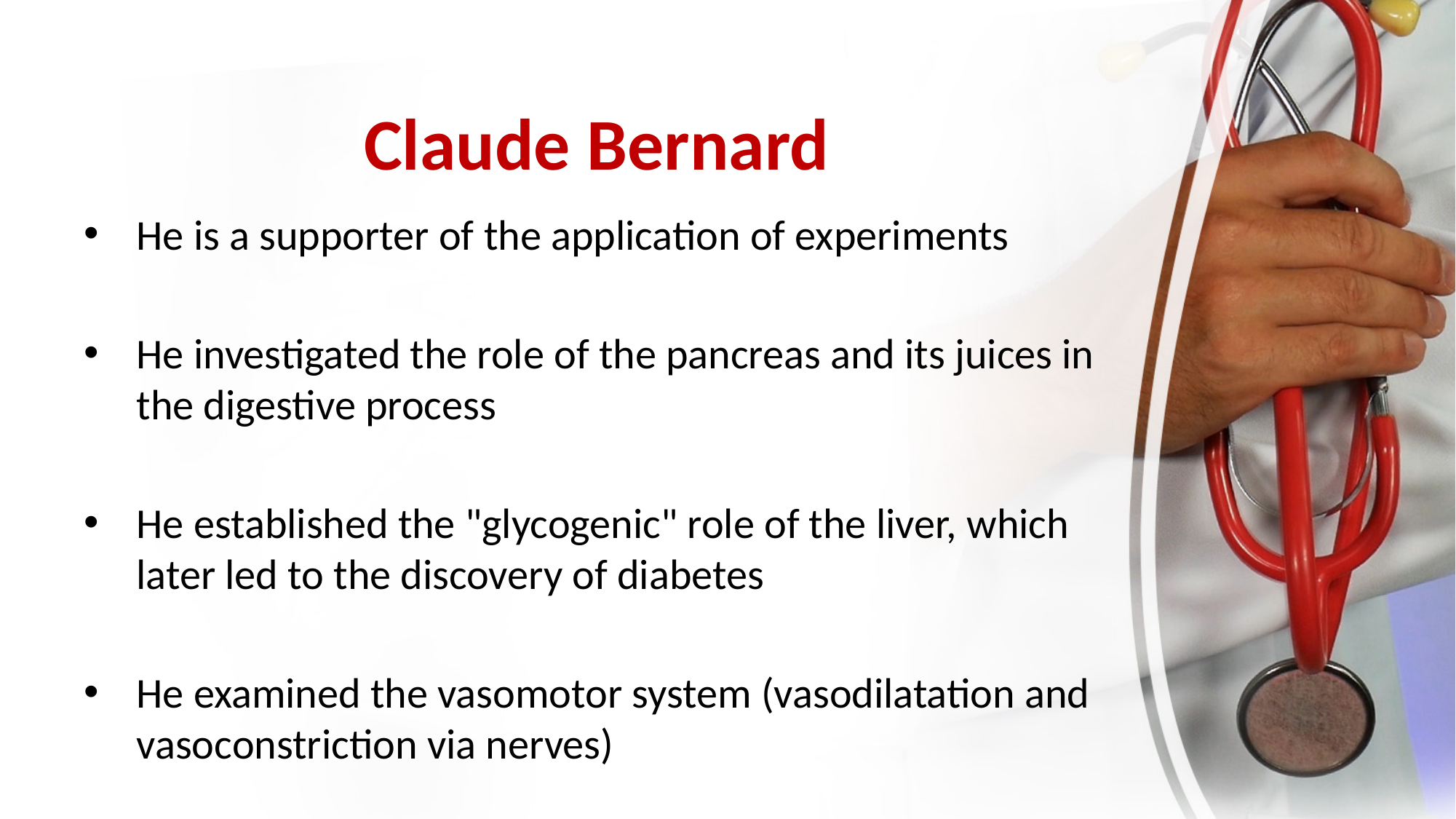

# Claude Bernard
He is a supporter of the application of experiments

He investigated the role of the pancreas and its juices in the digestive process

He established the "glycogenic" role of the liver, which later led to the discovery of diabetes

He examined the vasomotor system (vasodilatation and vasoconstriction via nerves)